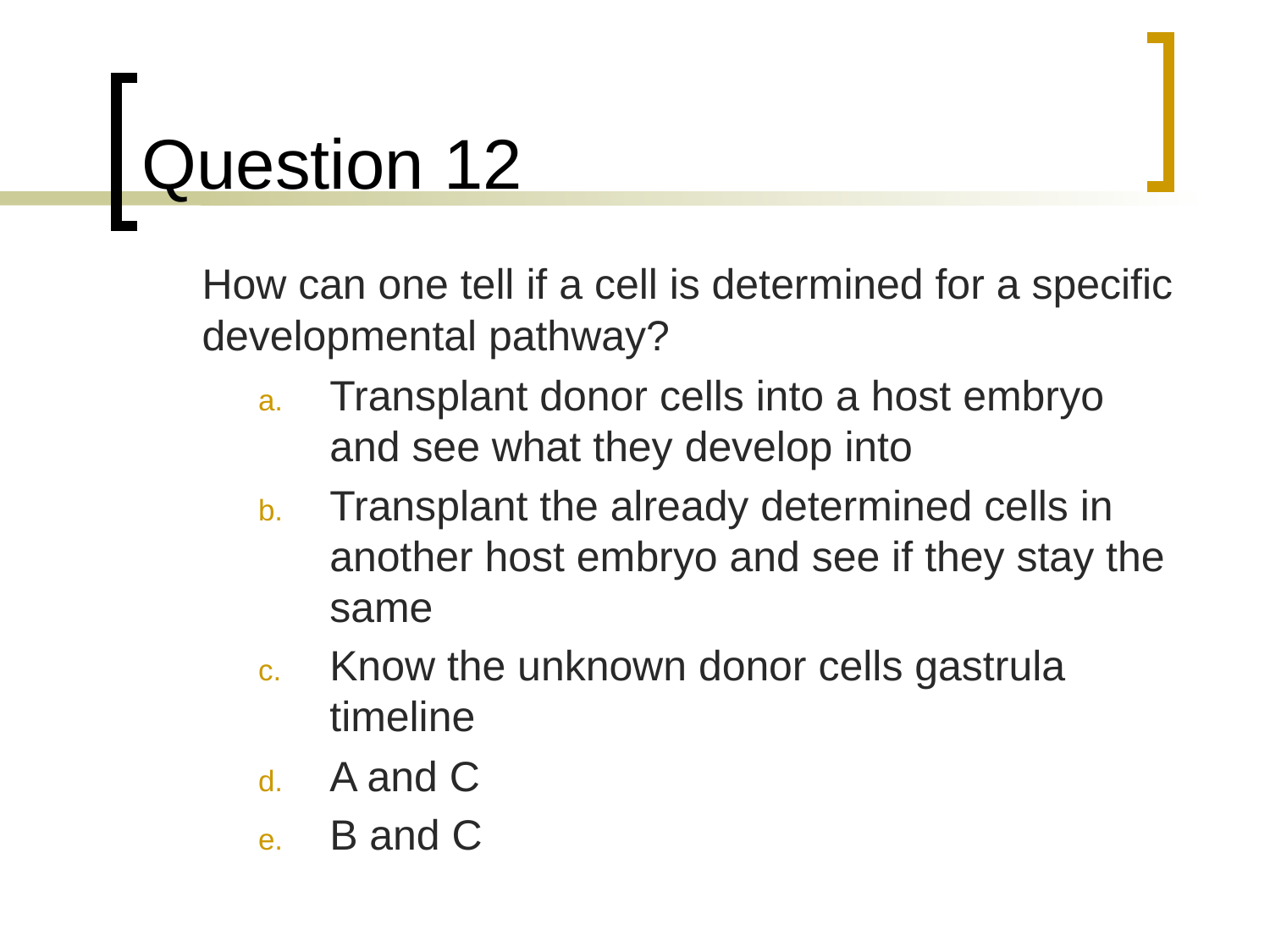

# Question 12
	How can one tell if a cell is determined for a specific developmental pathway?
Transplant donor cells into a host embryo and see what they develop into
Transplant the already determined cells in another host embryo and see if they stay the same
Know the unknown donor cells gastrula timeline
A and C
B and C